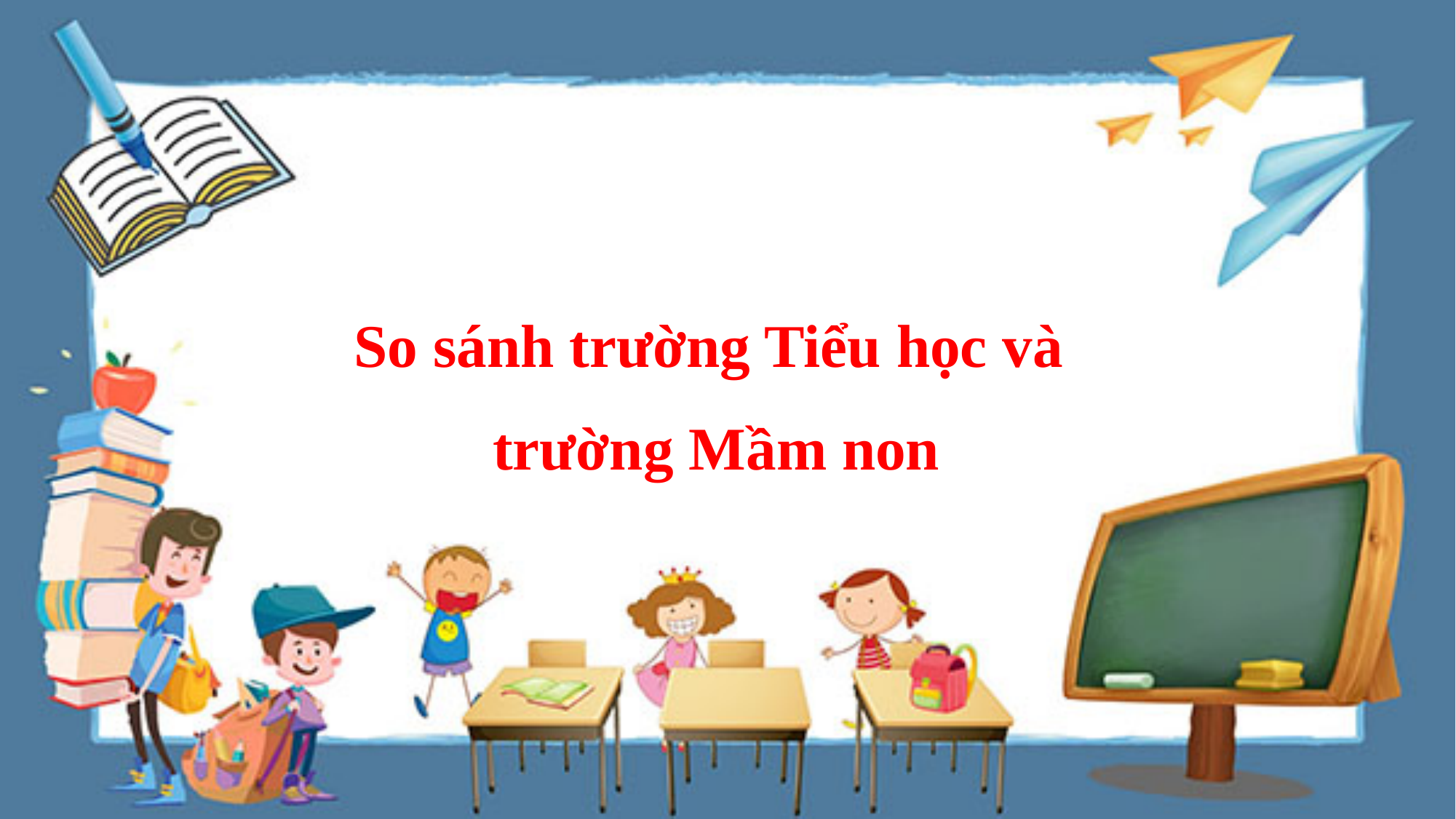

So sánh trường Tiểu học và
trường Mầm non